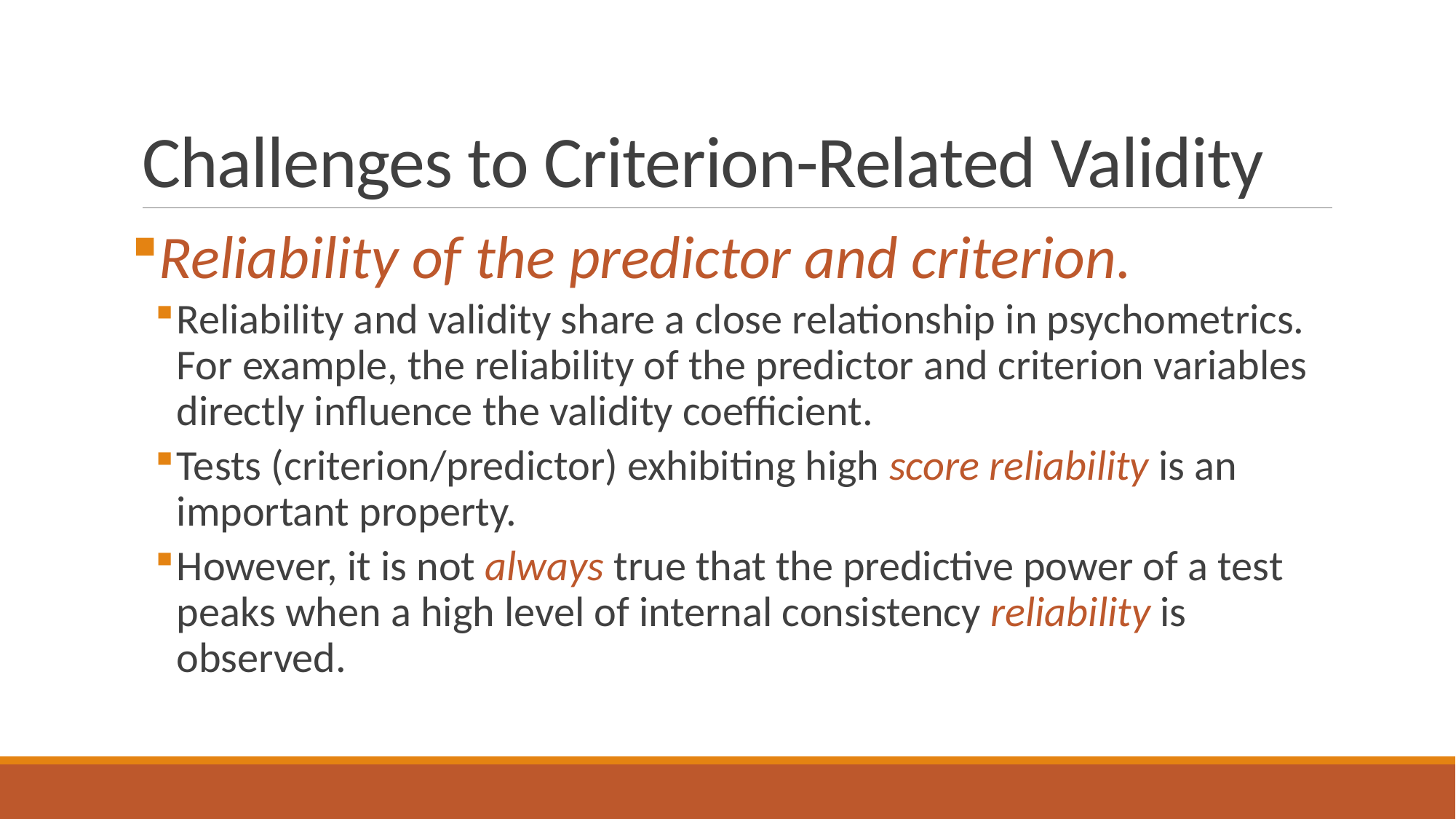

# Challenges to Criterion-Related Validity
Reliability of the predictor and criterion.
Reliability and validity share a close relationship in psychometrics. For example, the reliability of the predictor and criterion variables directly influence the validity coefficient.
Tests (criterion/predictor) exhibiting high score reliability is an important property.
However, it is not always true that the predictive power of a test peaks when a high level of internal consistency reliability is observed.